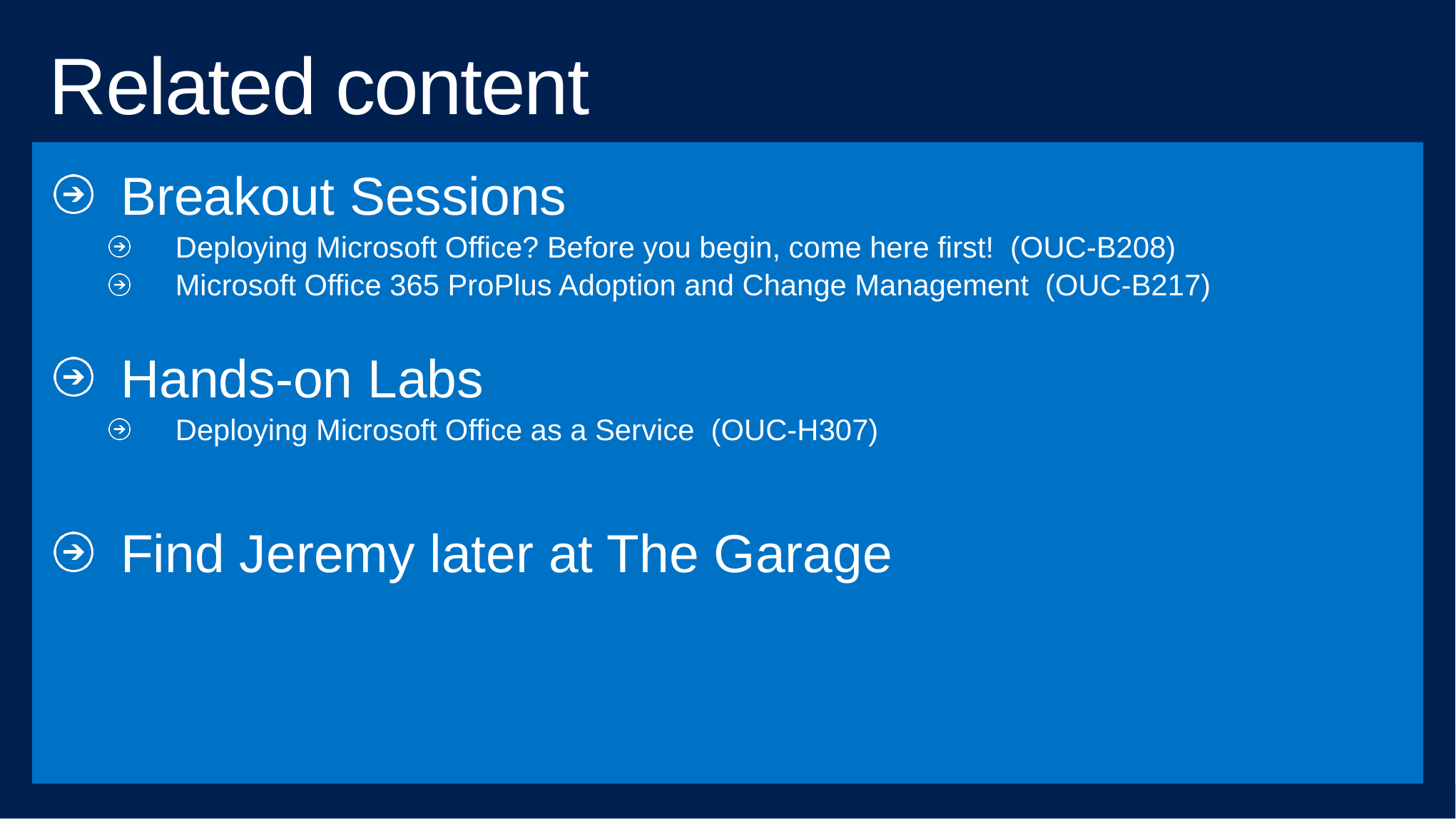

# Related content

Breakout Sessions
Deploying Microsoft Office? Before you begin, come here first!  (OUC-B208)
Microsoft Office 365 ProPlus Adoption and Change Management  (OUC-B217)

Hands-on Labs
Deploying Microsoft Office as a Service  (OUC-H307)

Find Jeremy later at The Garage